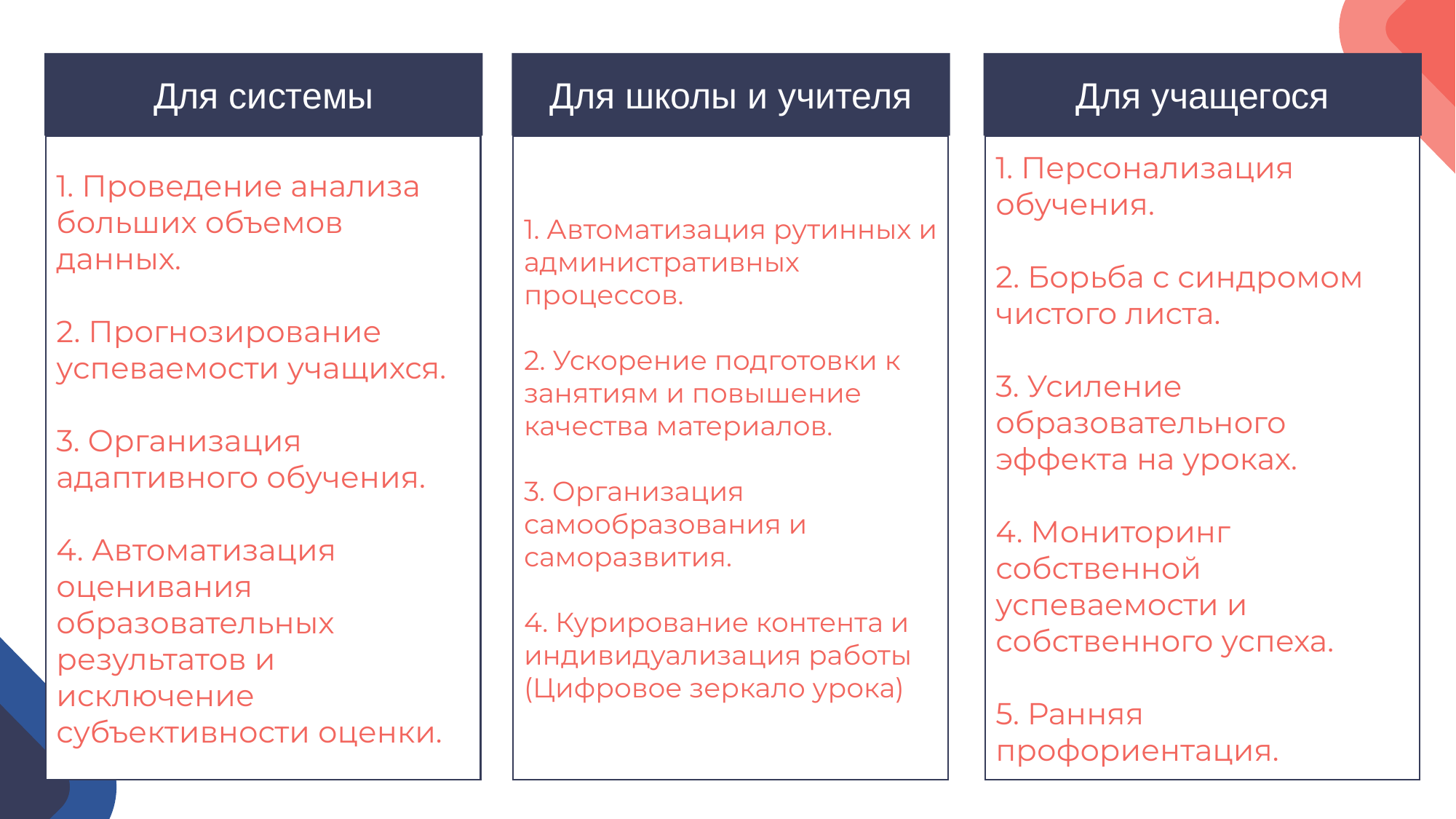

Для системы
Для школы и учителя
Для учащегося
1. Проведение анализа больших объемов данных.

2. Прогнозирование успеваемости учащихся.

3. Организация адаптивного обучения.

4. Автоматизация оценивания образовательных результатов и исключение субъективности оценки.
1. Автоматизация рутинных и административных процессов.

2. Ускорение подготовки к занятиям и повышение качества материалов.

3. Организация самообразования и саморазвития.

4. Курирование контента и индивидуализация работы (Цифровое зеркало урока)
1. Персонализация обучения.

2. Борьба с синдромом чистого листа.

3. Усиление образовательного эффекта на уроках.

4. Мониторинг собственной успеваемости и собственного успеха.

5. Ранняя профориентация.